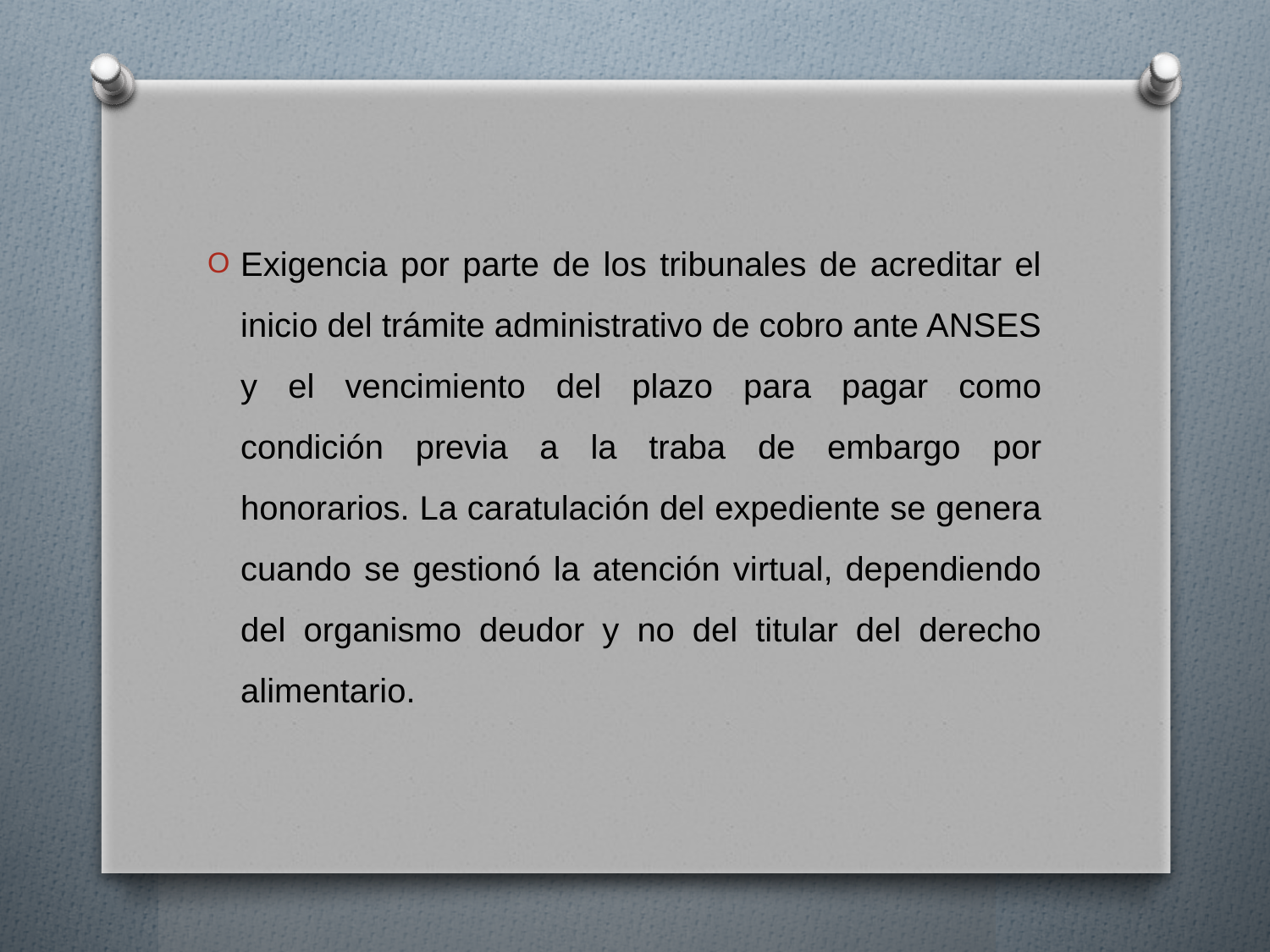

Exigencia por parte de los tribunales de acreditar el inicio del trámite administrativo de cobro ante ANSES y el vencimiento del plazo para pagar como condición previa a la traba de embargo por honorarios. La caratulación del expediente se genera cuando se gestionó la atención virtual, dependiendo del organismo deudor y no del titular del derecho alimentario.